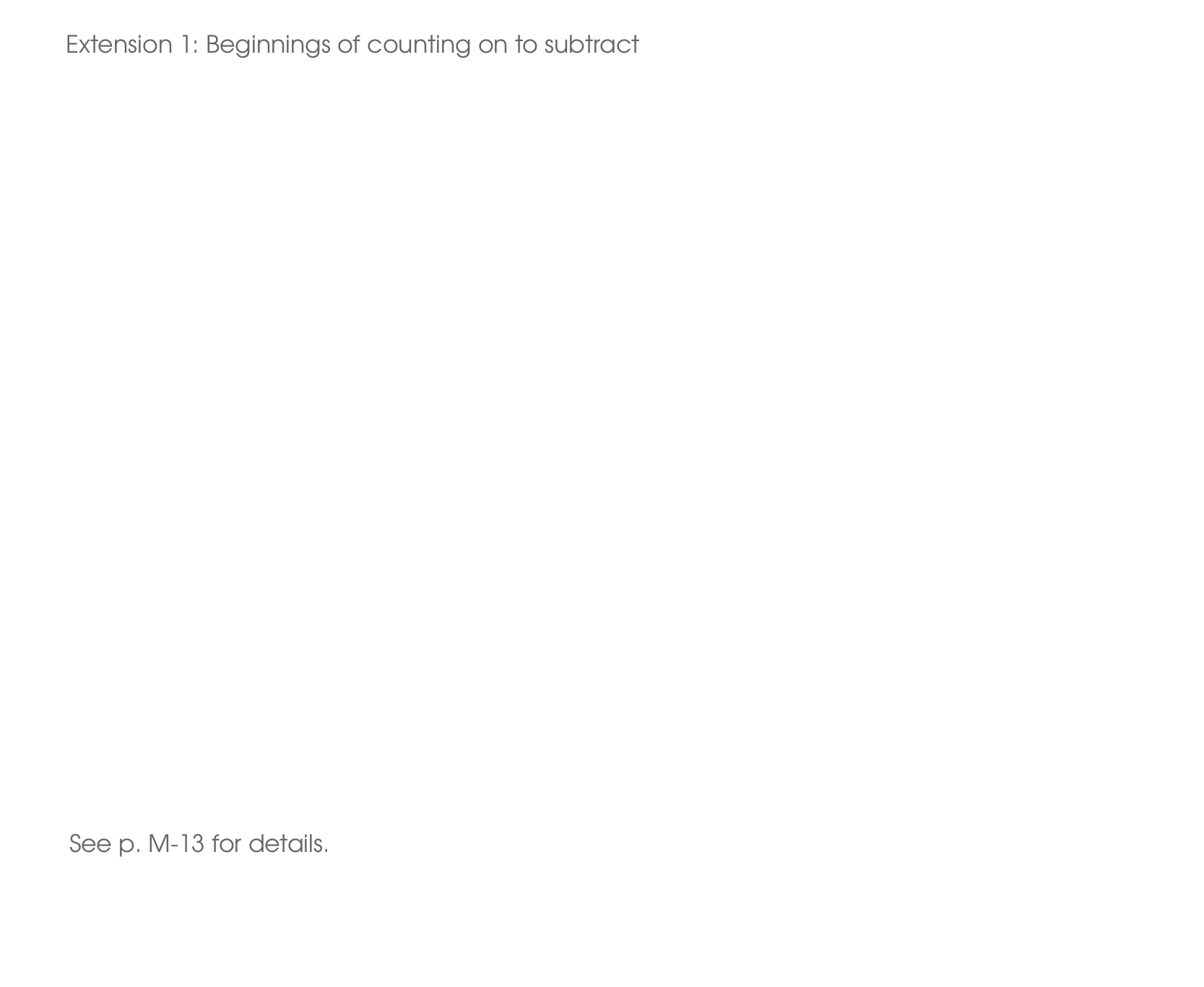

Extension 1: Beginnings of counting on to subtract
See p. M-13 for details.